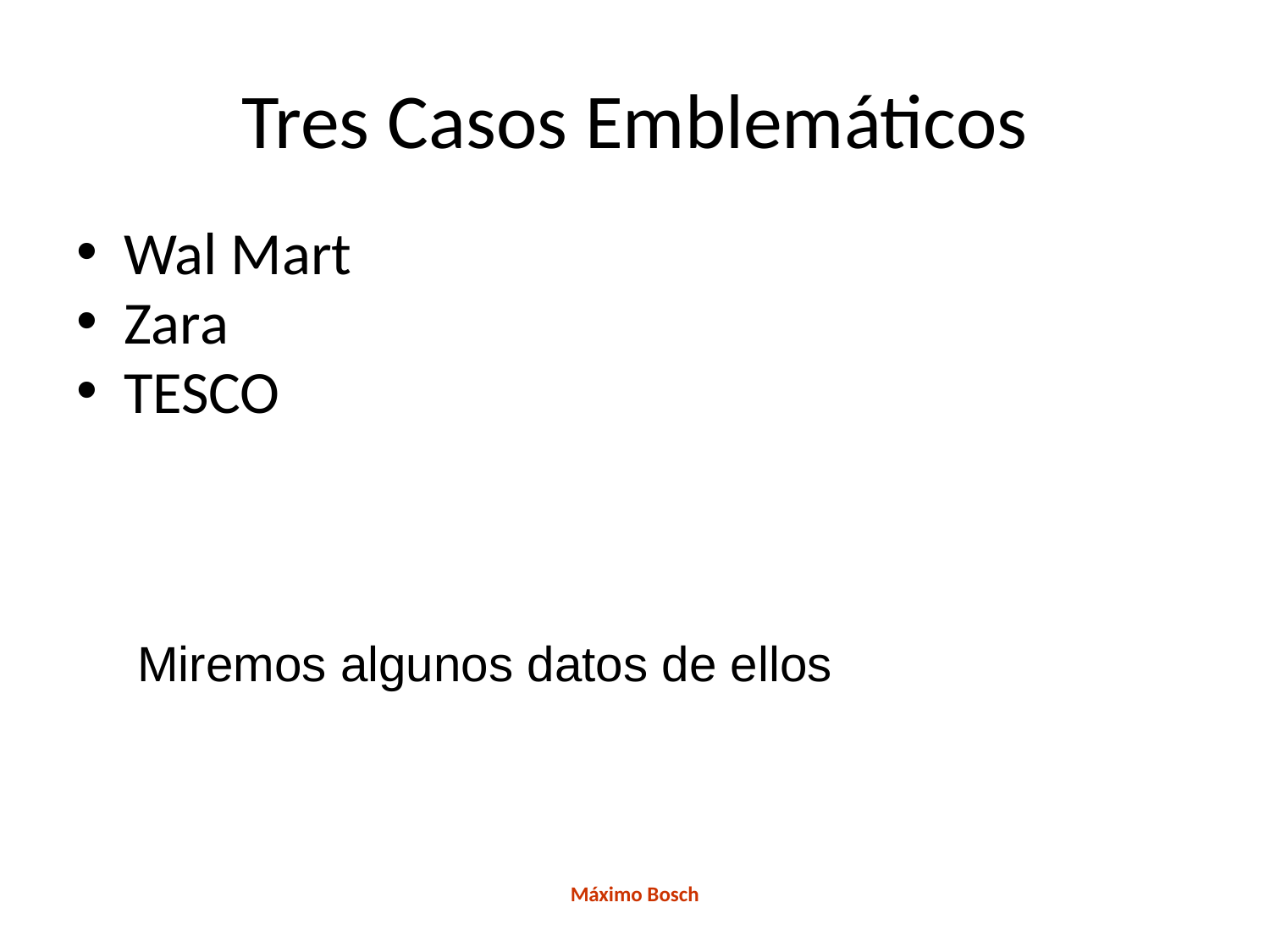

Tres Casos Emblemáticos
Wal Mart
Zara
TESCO
Miremos algunos datos de ellos
Máximo Bosch